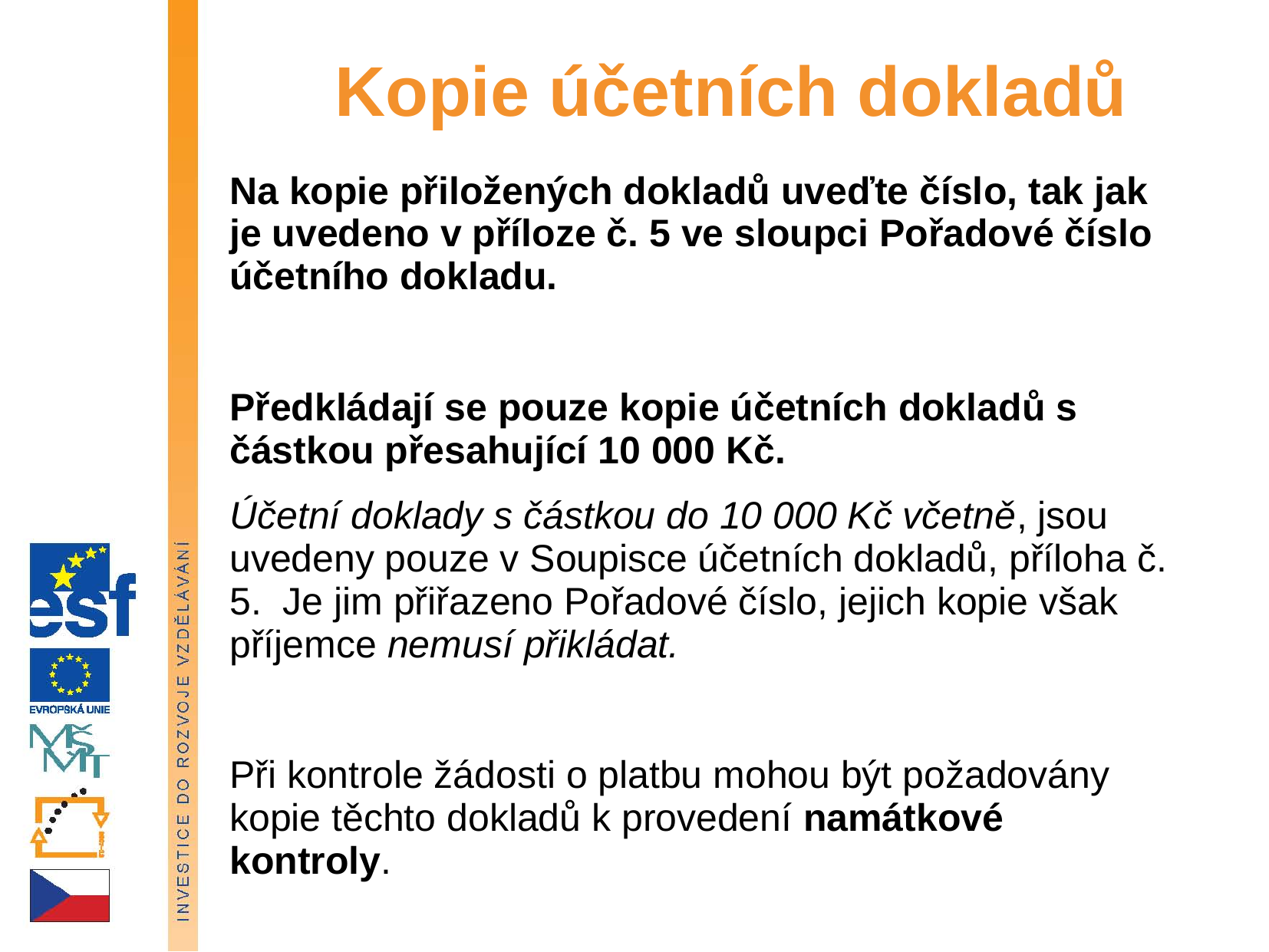

# Kopie účetních dokladů
Na kopie přiložených dokladů uveďte číslo, tak jak je uvedeno v příloze č. 5 ve sloupci Pořadové číslo účetního dokladu.

Předkládají se pouze kopie účetních dokladů s částkou přesahující 10 000 Kč.
Účetní doklady s částkou do 10 000 Kč včetně, jsou uvedeny pouze v Soupisce účetních dokladů, příloha č. 5.  Je jim přiřazeno Pořadové číslo, jejich kopie však příjemce nemusí přikládat.

Při kontrole žádosti o platbu mohou být požadovány kopie těchto dokladů k provedení namátkové kontroly.